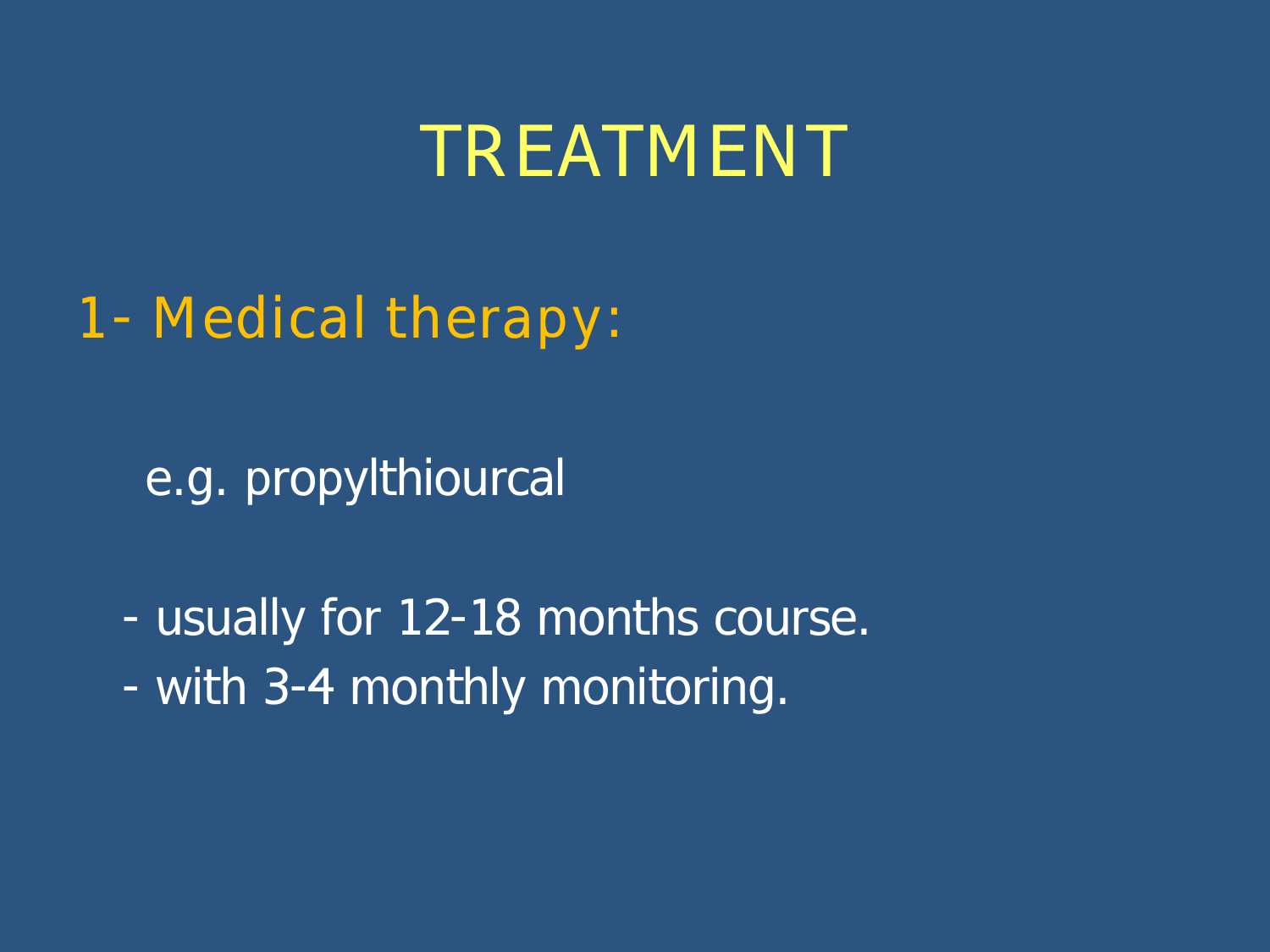

# TREATMENT
1- Medical therapy:

    e.g. propylthiourcal

   - usually for 12-18 months course.
   - with 3-4 monthly monitoring.